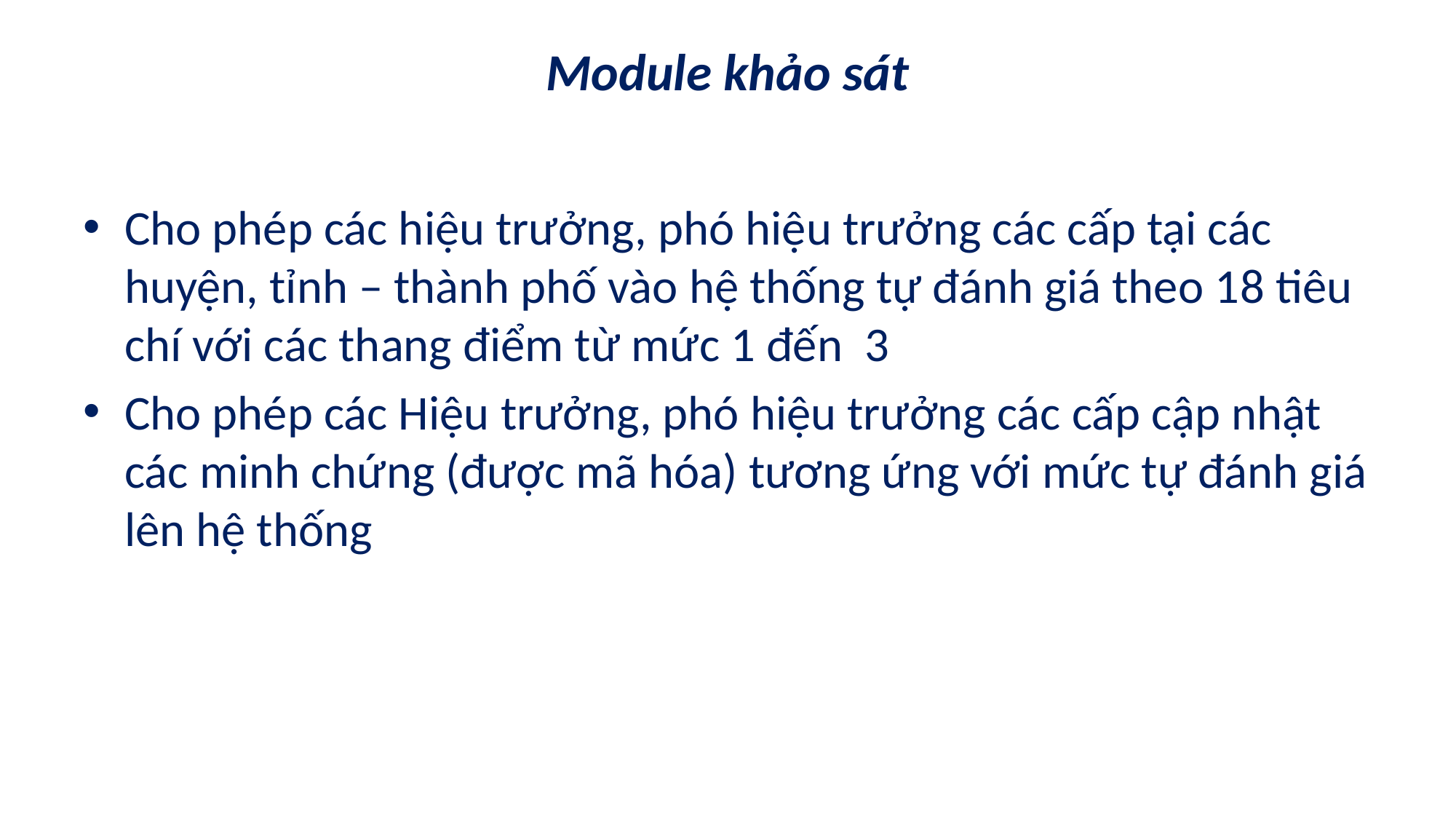

# Module khảo sát
Cho phép các hiệu trưởng, phó hiệu trưởng các cấp tại các huyện, tỉnh – thành phố vào hệ thống tự đánh giá theo 18 tiêu chí với các thang điểm từ mức 1 đến  3
Cho phép các Hiệu trưởng, phó hiệu trưởng các cấp cập nhật các minh chứng (được mã hóa) tương ứng với mức tự đánh giá lên hệ thống